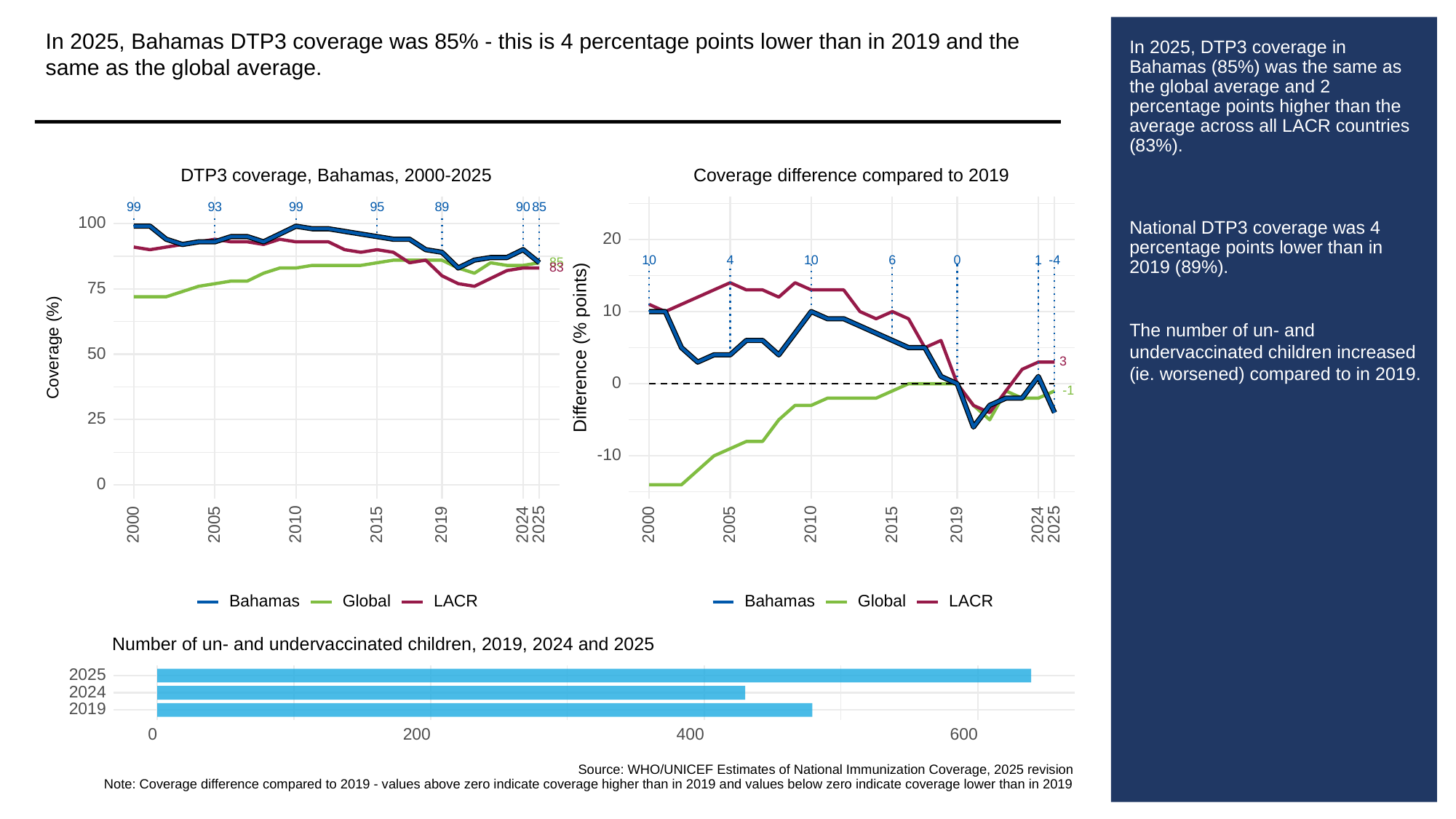

In 2025, Bahamas DTP3 coverage was 85% - this is 4 percentage points lower than in 2019 and the same as the global average.
# In 2025, DTP3 coverage in Bahamas (85%) was the same as the global average and 2 percentage points higher than the average across all LACR countries (83%).

National DTP3 coverage was 4 percentage points lower than in 2019 (89%).

The number of un- and undervaccinated children increased (ie. worsened) compared to in 2019.

Coverage difference compared to 2019
DTP3 coverage, Bahamas, 2000-2025

93
99
99
95
89
90
85

100

20

10
10
6
0

1
4
-4
85

83

75

10

Difference (% points)
Coverage (%)

50

3
0

-1

25

-10

0

2000
2005
2010
2015
2019
2024
2025
2000
2005
2010
2015
2019
2024
2025
Global
LACR
Global
LACR
Bahamas
Bahamas

Number of un- and undervaccinated children, 2019, 2024 and 2025

2025

2024

2019

0
200
400
600
Source: WHO/UNICEF Estimates of National Immunization Coverage, 2025 revision
Note: Coverage difference compared to 2019 - values above zero indicate coverage higher than in 2019 and values below zero indicate coverage lower than in 2019